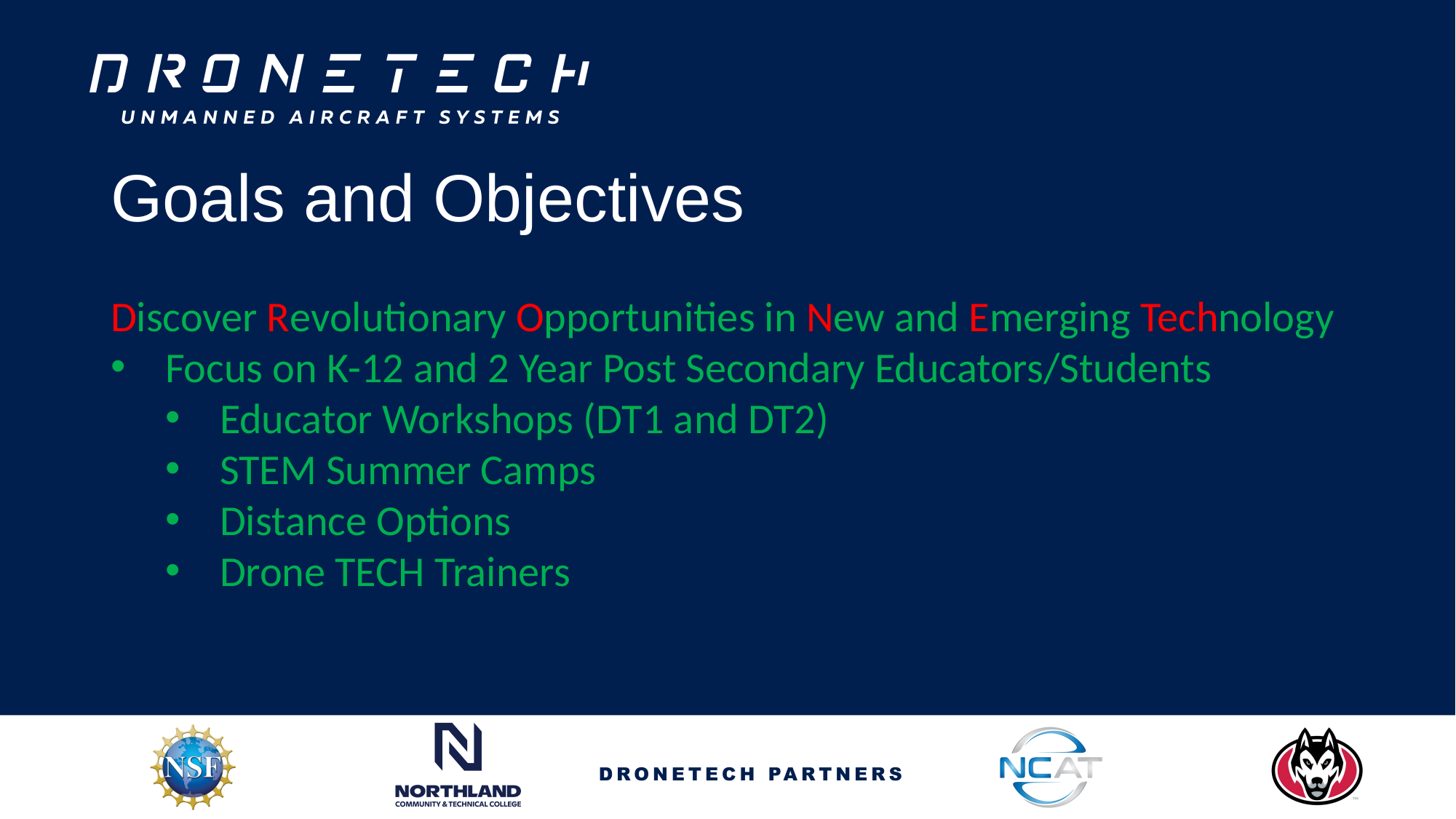

# Goals and Objectives
Discover Revolutionary Opportunities in New and Emerging Technology
Focus on K-12 and 2 Year Post Secondary Educators/Students
Educator Workshops (DT1 and DT2)
STEM Summer Camps
Distance Options
Drone TECH Trainers